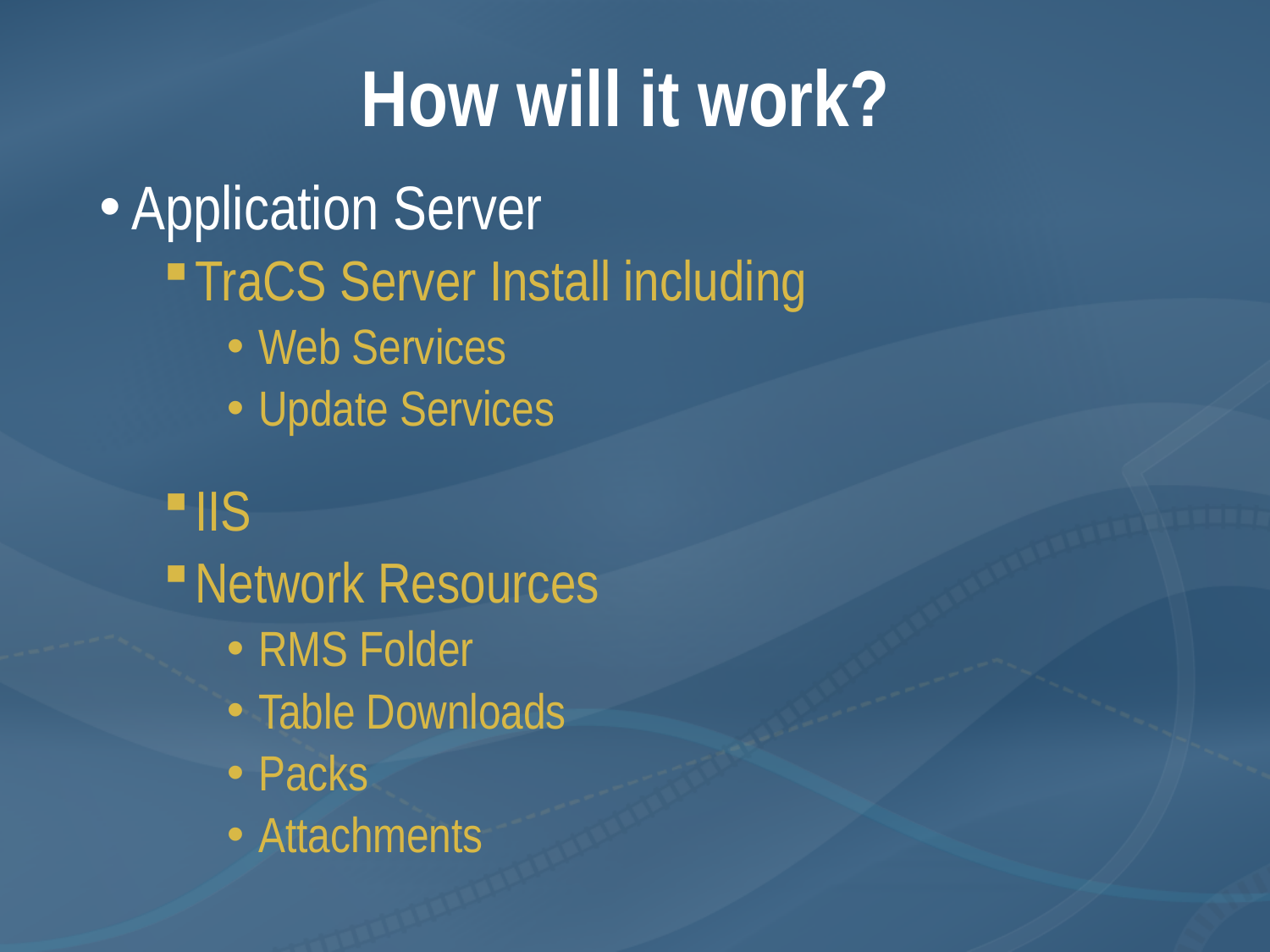

# How will it work?
Application Server
TraCS Server Install including
Web Services
Update Services
IIS
Network Resources
RMS Folder
Table Downloads
Packs
Attachments